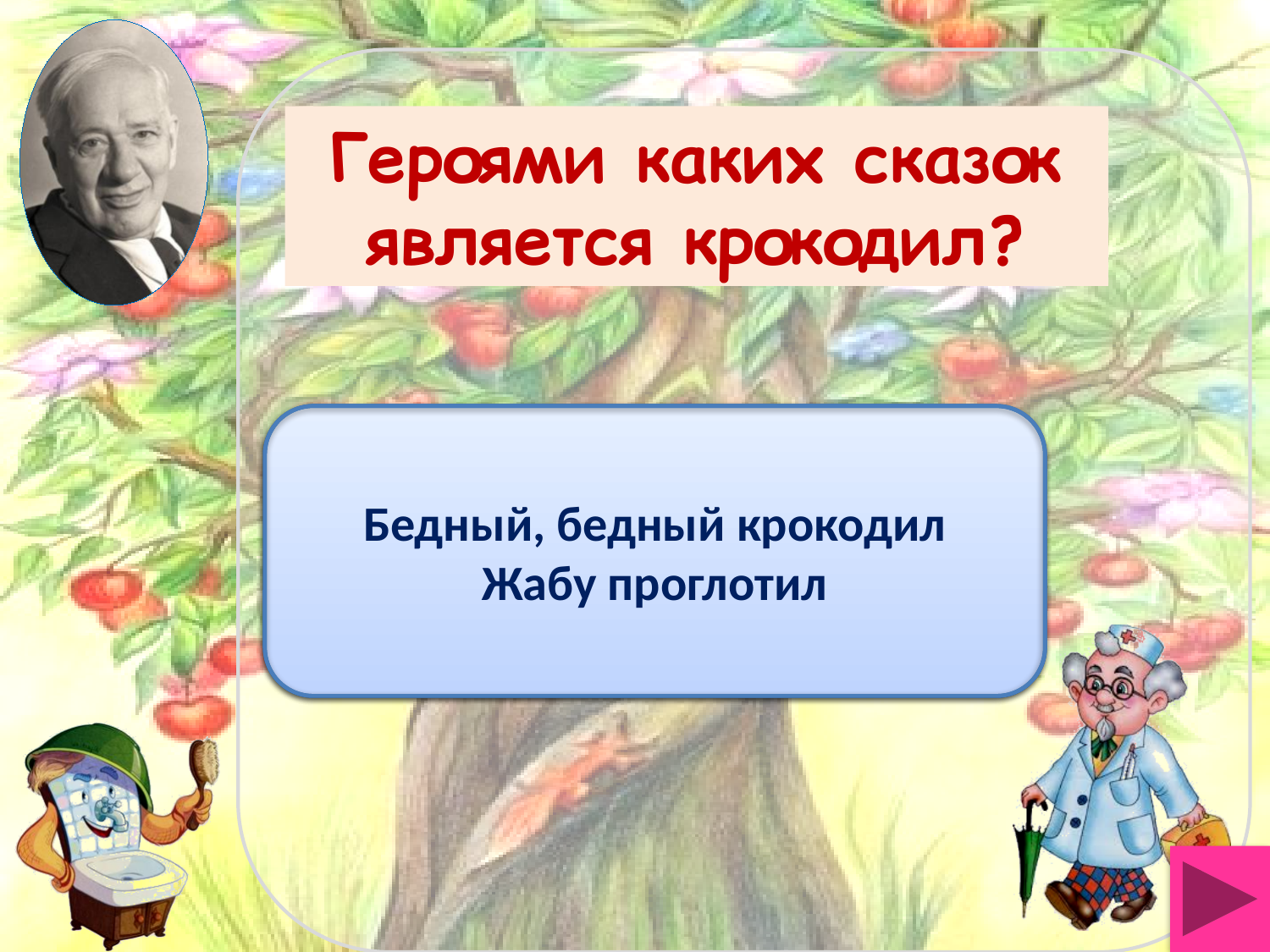

# Героями каких сказок является крокодил?
«Тараканище»
Бедный, бедный крокодил
Жабу проглотил